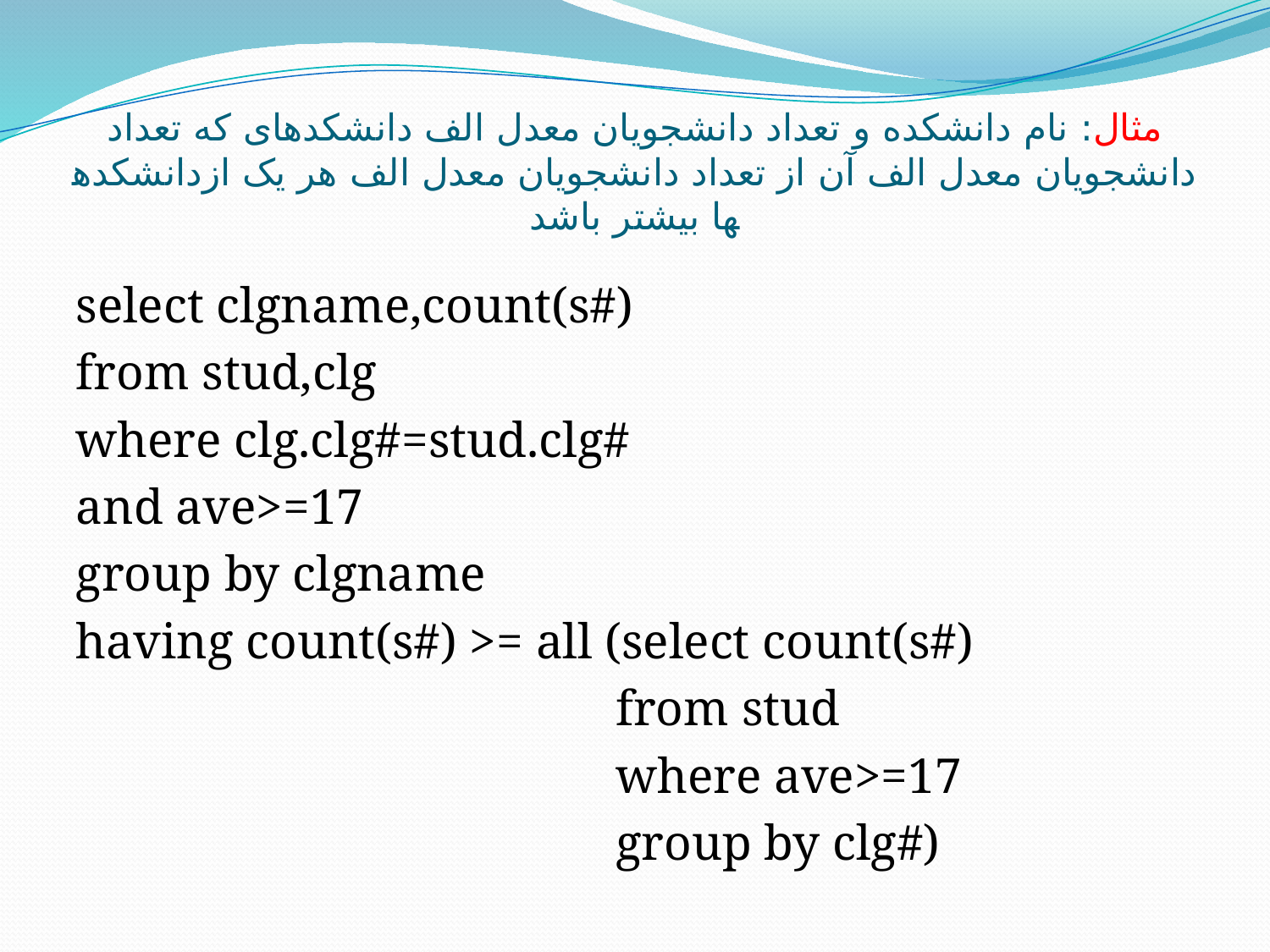

# مثال: نام دانشکده و تعداد دانشجویان معدل الف دانشکده­ای که تعداد دانشجویان معدل الف آن از تعداد دانشجویان معدل الف هر یک ازدانشکده­ها بیشتر باشد
select clgname,count(s#)
from stud,clg
where clg.clg#=stud.clg#
and ave>=17
group by clgname
having count(s#) >= all (select count(s#)
					from stud
					where ave>=17
					group by clg#)